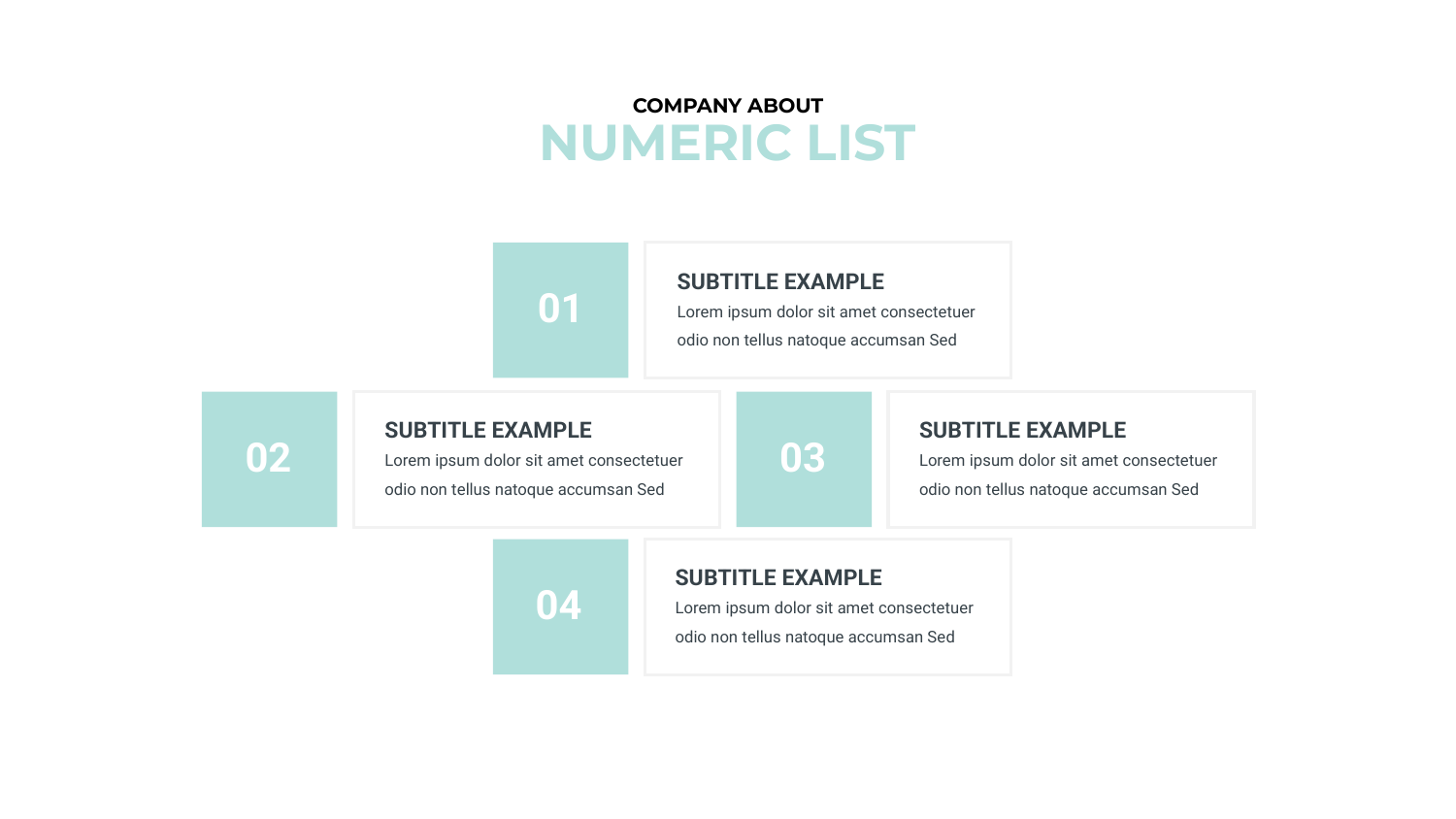

COMPANY ABOUT
NUMERIC LIST

SUBTITLE EXAMPLE
Lorem ipsum dolor sit amet consectetuer odio non tellus natoque accumsan Sed
01

SUBTITLE EXAMPLE
Lorem ipsum dolor sit amet consectetuer odio non tellus natoque accumsan Sed
SUBTITLE EXAMPLE
Lorem ipsum dolor sit amet consectetuer odio non tellus natoque accumsan Sed
02
03

SUBTITLE EXAMPLE
Lorem ipsum dolor sit amet consectetuer odio non tellus natoque accumsan Sed
04